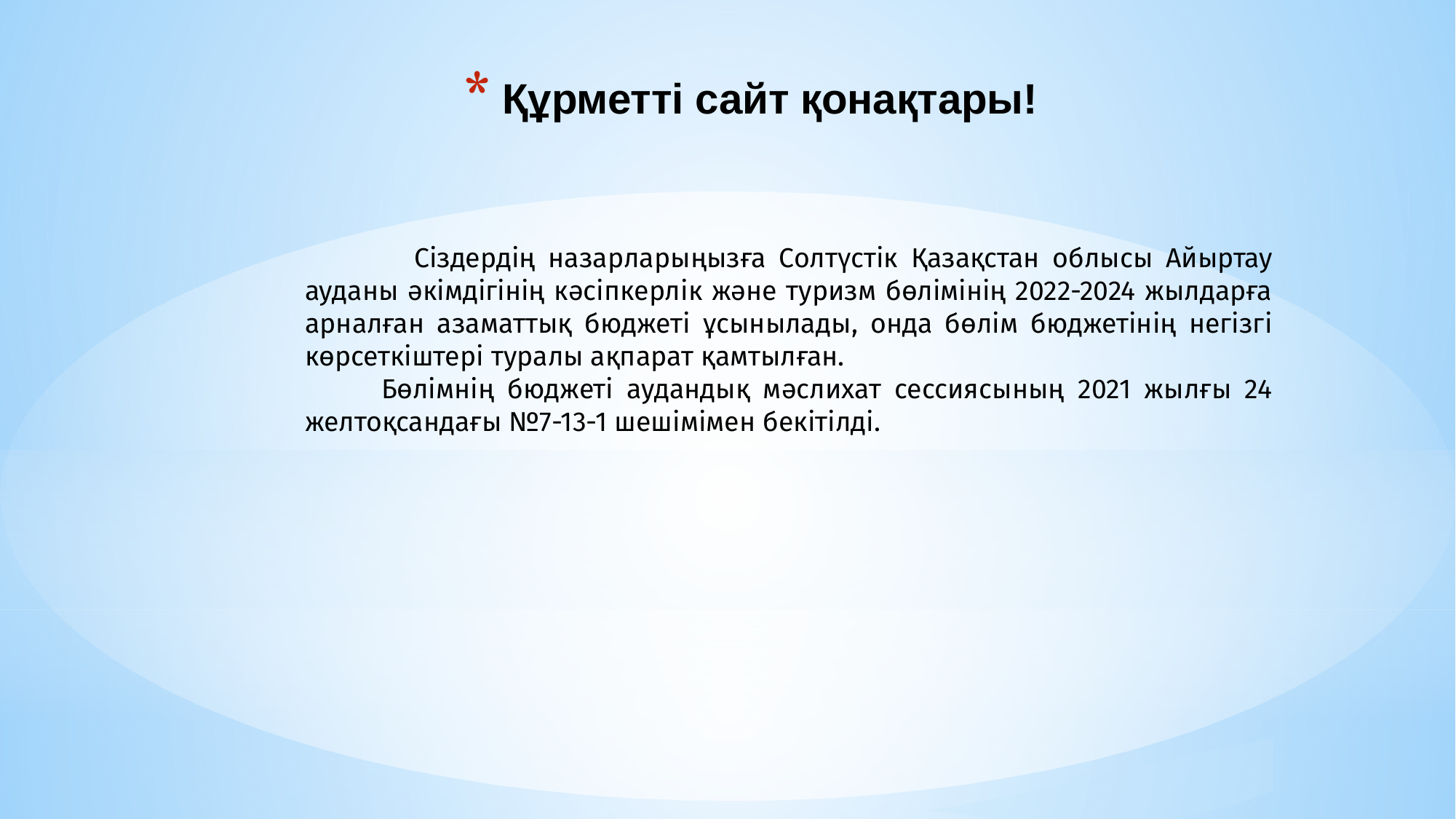

# Құрметті сайт қонақтары!

	Сіздердің назарларыңызға Солтүстік Қазақстан облысы Айыртау ауданы әкімдігінің кәсіпкерлік және туризм бөлімінің 2022-2024 жылдарға арналған азаматтық бюджеті ұсынылады, онда бөлім бюджетінің негізгі көрсеткіштері туралы ақпарат қамтылған.
Бөлімнің бюджеті аудандық мәслихат сессиясының 2021 жылғы 24 желтоқсандағы №7-13-1 шешімімен бекітілді.